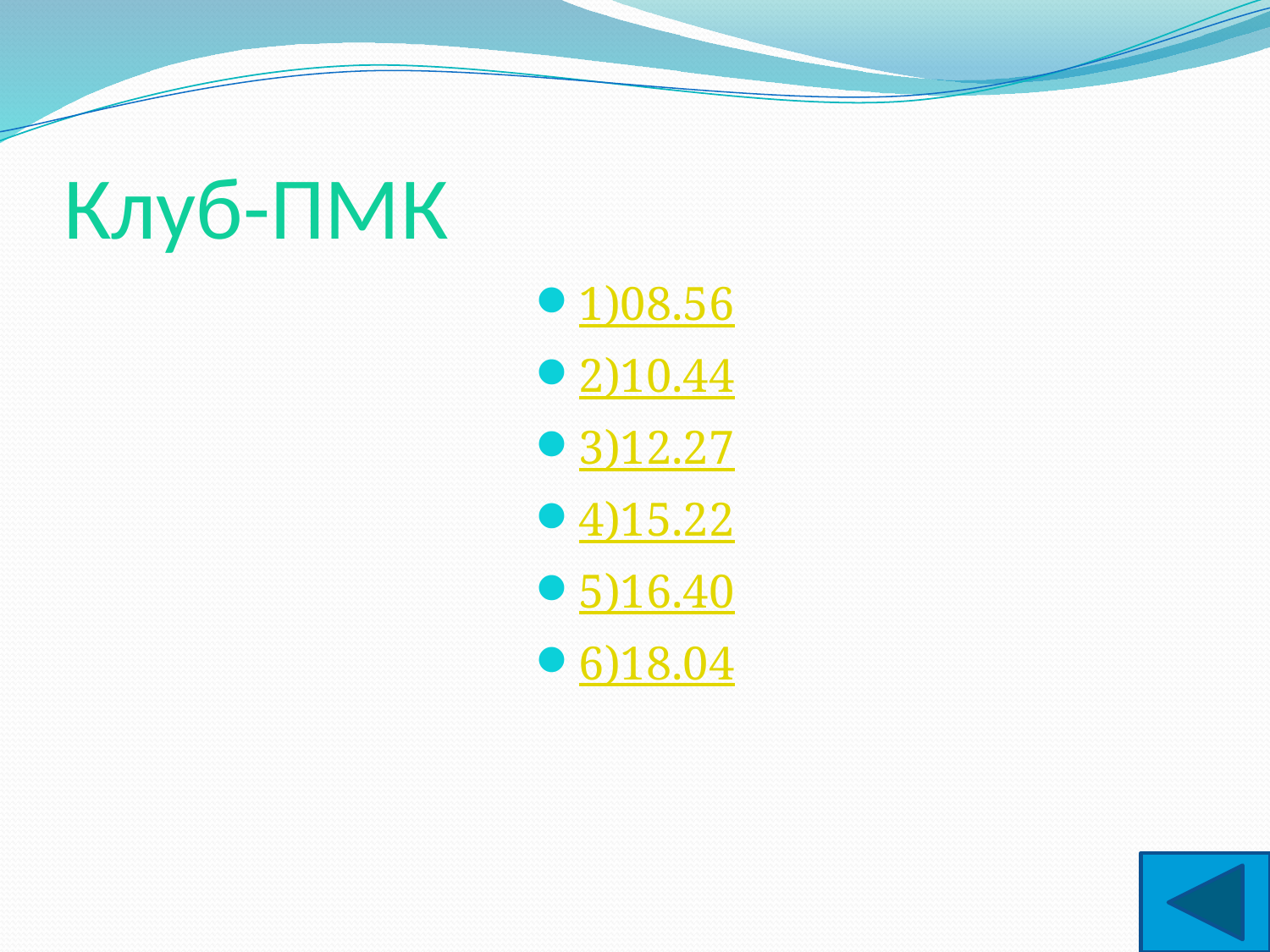

# Клуб-ПМК
1)08.56
2)10.44
3)12.27
4)15.22
5)16.40
6)18.04